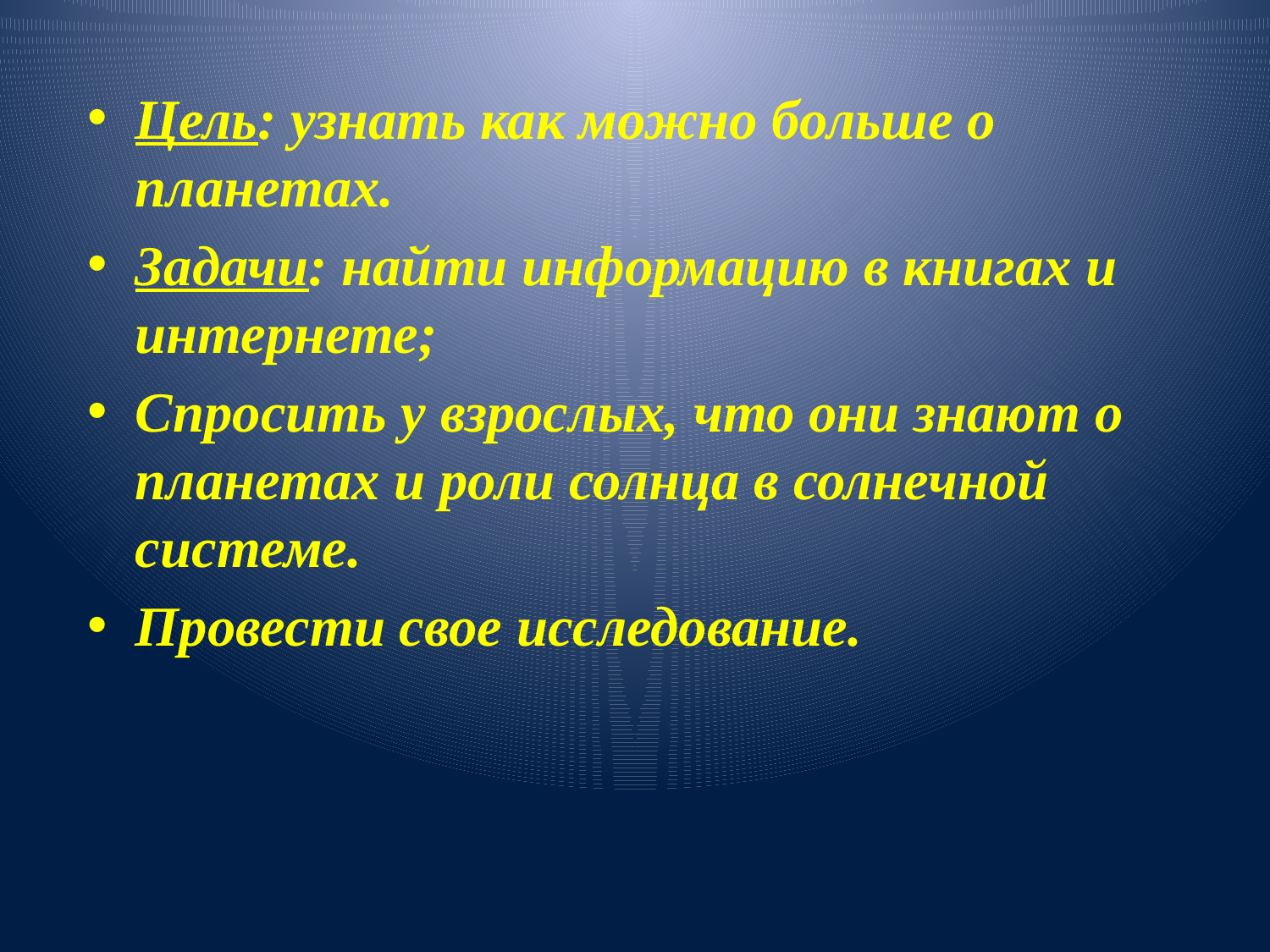

Цель: узнать как можно больше о планетах.
Задачи: найти информацию в книгах и интернете;
Спросить у взрослых, что они знают о планетах и роли солнца в солнечной системе.
Провести свое исследование.